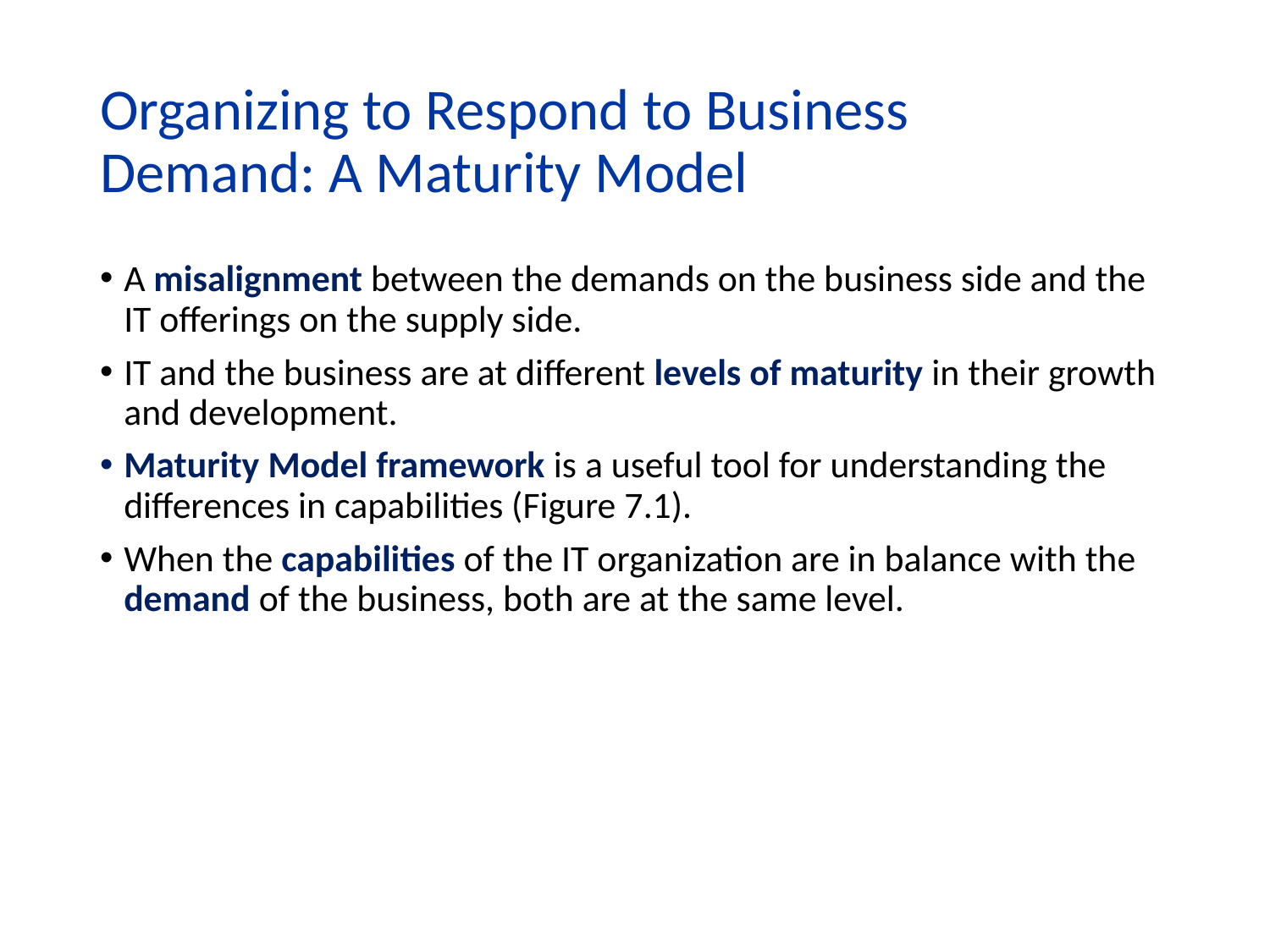

# Organizing to Respond to Business Demand: A Maturity Model
A misalignment between the demands on the business side and the IT offerings on the supply side.
IT and the business are at different levels of maturity in their growth and development.
Maturity Model framework is a useful tool for understanding the differences in capabilities (Figure 7.1).
When the capabilities of the IT organization are in balance with the demand of the business, both are at the same level.